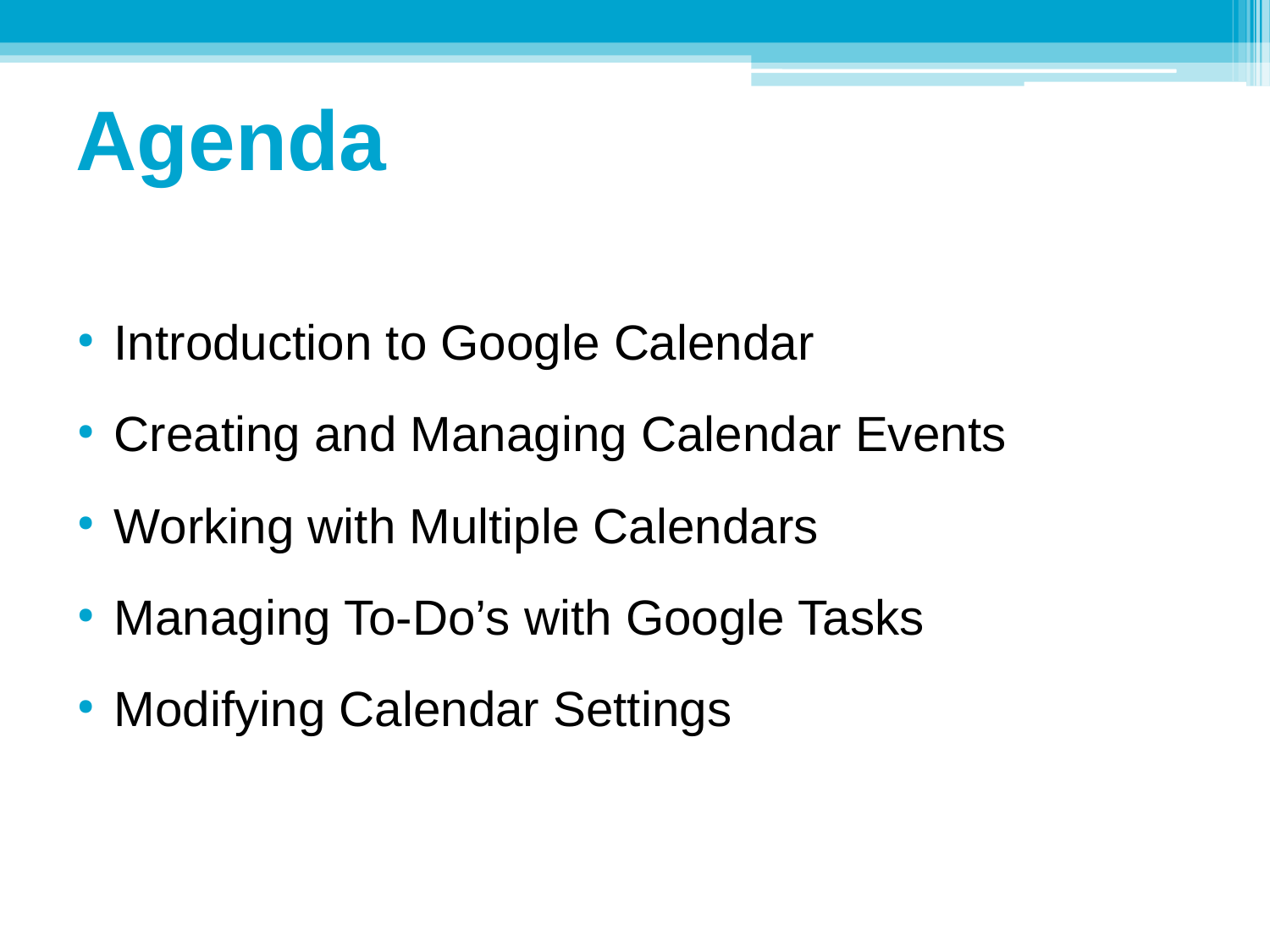

# Agenda
Introduction to Google Calendar
Creating and Managing Calendar Events
Working with Multiple Calendars
Managing To-Do’s with Google Tasks
Modifying Calendar Settings